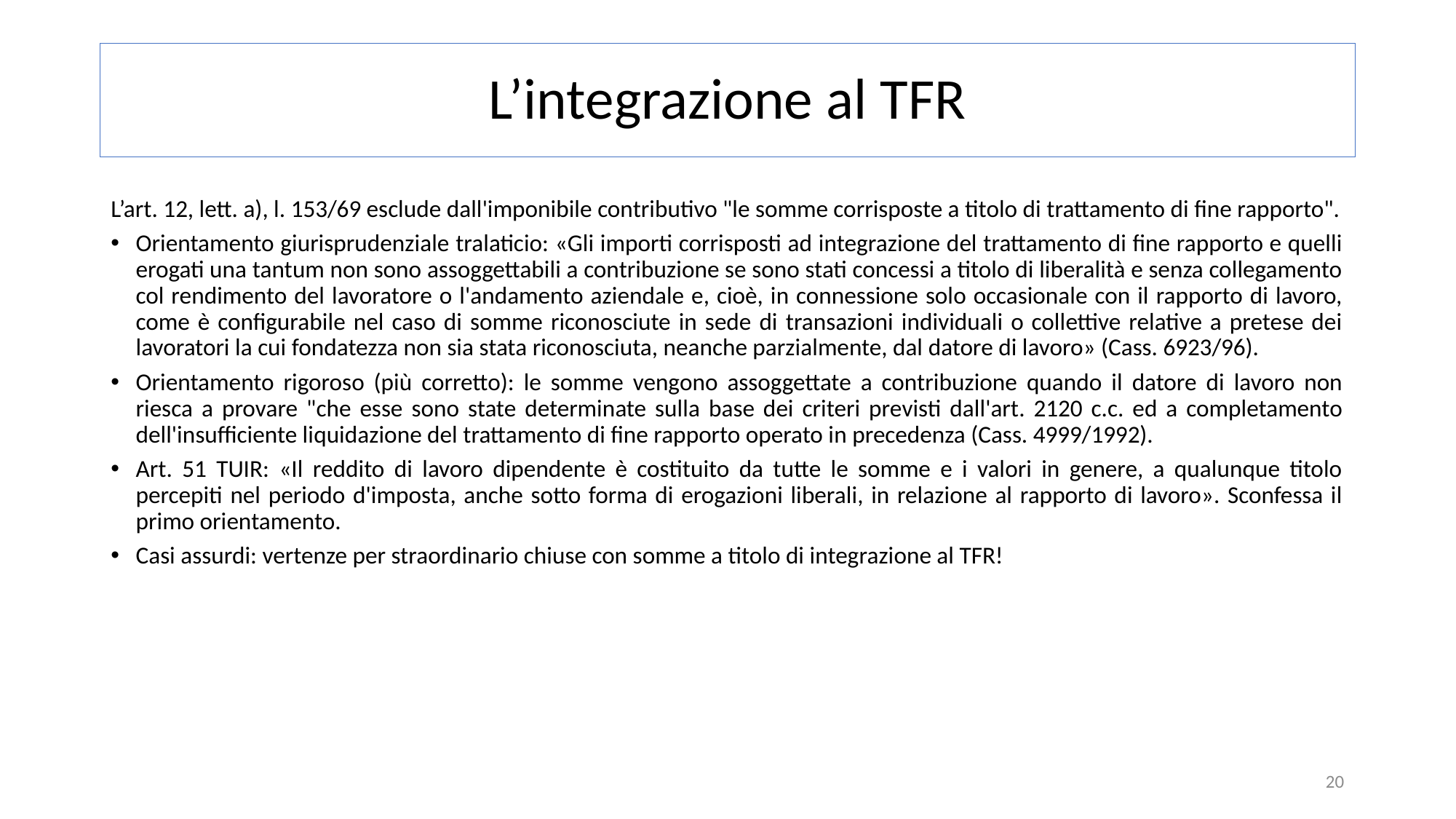

# L’integrazione al TFR
L’art. 12, lett. a), l. 153/69 esclude dall'imponibile contributivo "le somme corrisposte a titolo di trattamento di fine rapporto".
Orientamento giurisprudenziale tralaticio: «Gli importi corrisposti ad integrazione del trattamento di fine rapporto e quelli erogati una tantum non sono assoggettabili a contribuzione se sono stati concessi a titolo di liberalità e senza collegamento col rendimento del lavoratore o l'andamento aziendale e, cioè, in connessione solo occasionale con il rapporto di lavoro, come è configurabile nel caso di somme riconosciute in sede di transazioni individuali o collettive relative a pretese dei lavoratori la cui fondatezza non sia stata riconosciuta, neanche parzialmente, dal datore di lavoro» (Cass. 6923/96).
Orientamento rigoroso (più corretto): le somme vengono assoggettate a contribuzione quando il datore di lavoro non riesca a provare "che esse sono state determinate sulla base dei criteri previsti dall'art. 2120 c.c. ed a completamento dell'insufficiente liquidazione del trattamento di fine rapporto operato in precedenza (Cass. 4999/1992).
Art. 51 TUIR: «Il reddito di lavoro dipendente è costituito da tutte le somme e i valori in genere, a qualunque titolo percepiti nel periodo d'imposta, anche sotto forma di erogazioni liberali, in relazione al rapporto di lavoro». Sconfessa il primo orientamento.
Casi assurdi: vertenze per straordinario chiuse con somme a titolo di integrazione al TFR!

20